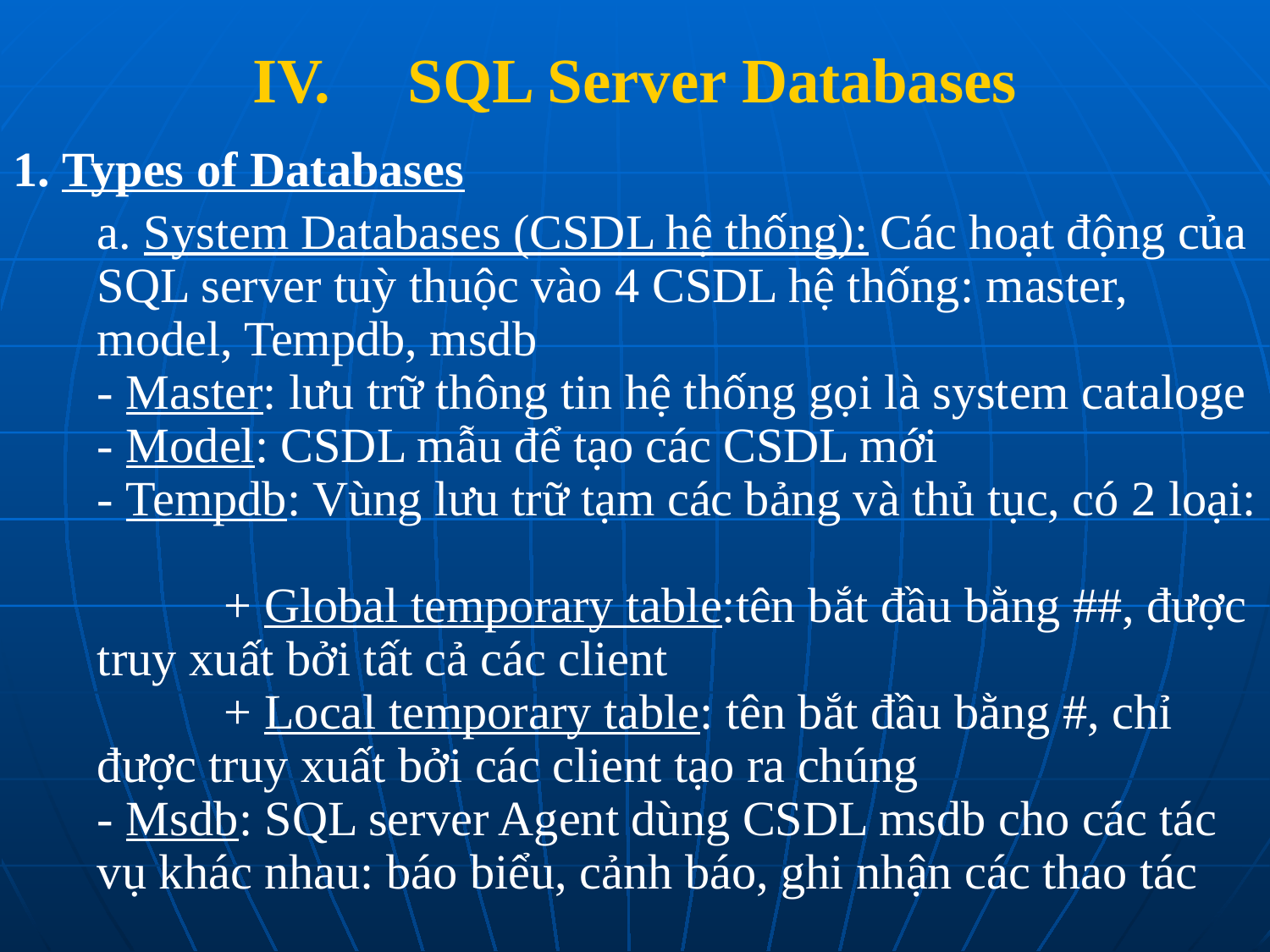

# SQL Server Databases
1. Types of Databases
	a. System Databases (CSDL hệ thống): Các hoạt động của SQL server tuỳ thuộc vào 4 CSDL hệ thống: master, model, Tempdb, msdb
- Master: lưu trữ thông tin hệ thống gọi là system cataloge
- Model: CSDL mẫu để tạo các CSDL mới
- Tempdb: Vùng lưu trữ tạm các bảng và thủ tục, có 2 loại:
	+ Global temporary table:tên bắt đầu bằng ##, được truy xuất bởi tất cả các client
	+ Local temporary table: tên bắt đầu bằng #, chỉ được truy xuất bởi các client tạo ra chúng
- Msdb: SQL server Agent dùng CSDL msdb cho các tác vụ khác nhau: báo biểu, cảnh báo, ghi nhận các thao tác